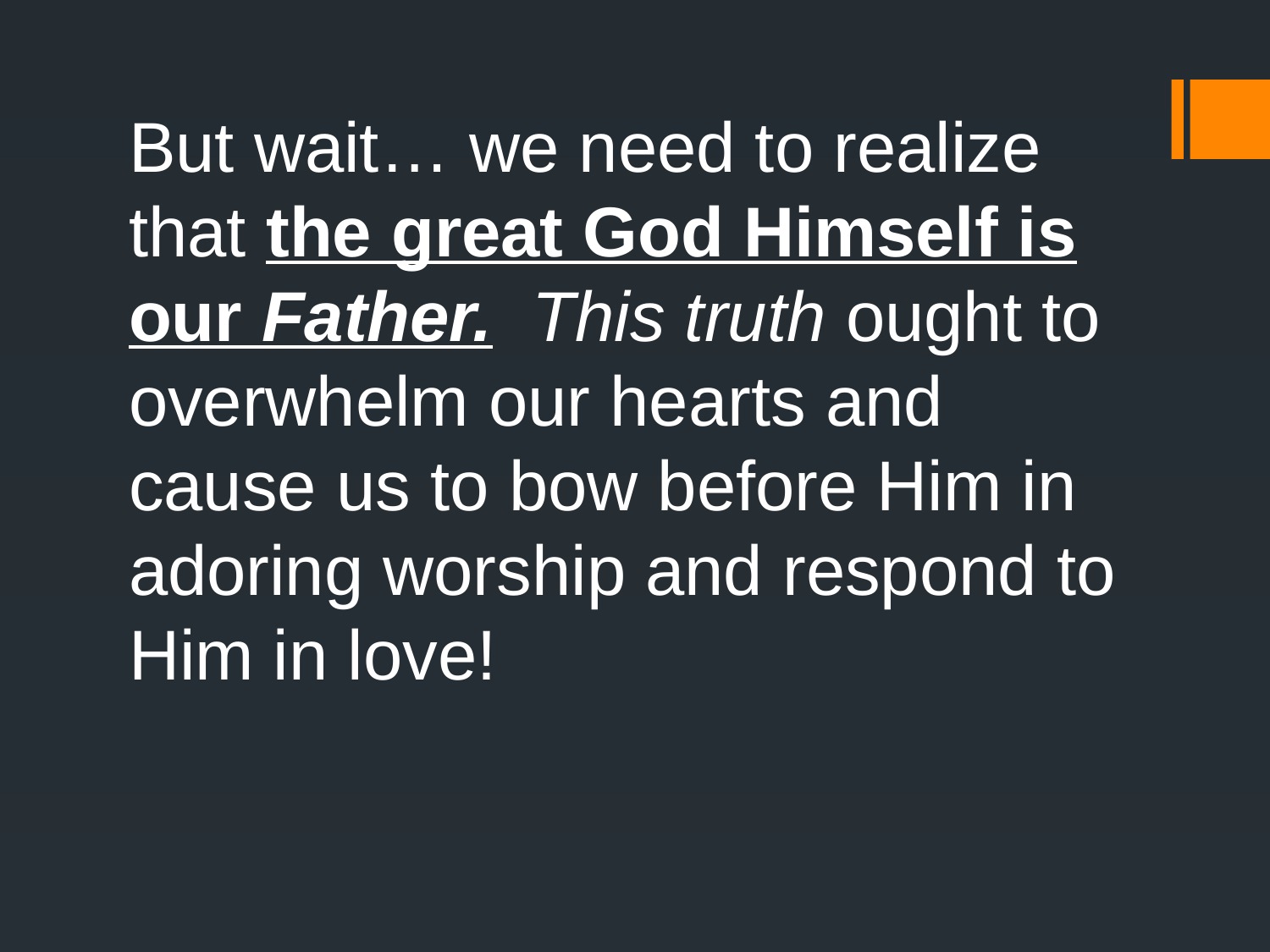

But wait… we need to realize that the great God Himself is our Father.  This truth ought to overwhelm our hearts and cause us to bow before Him in adoring worship and respond to Him in love!